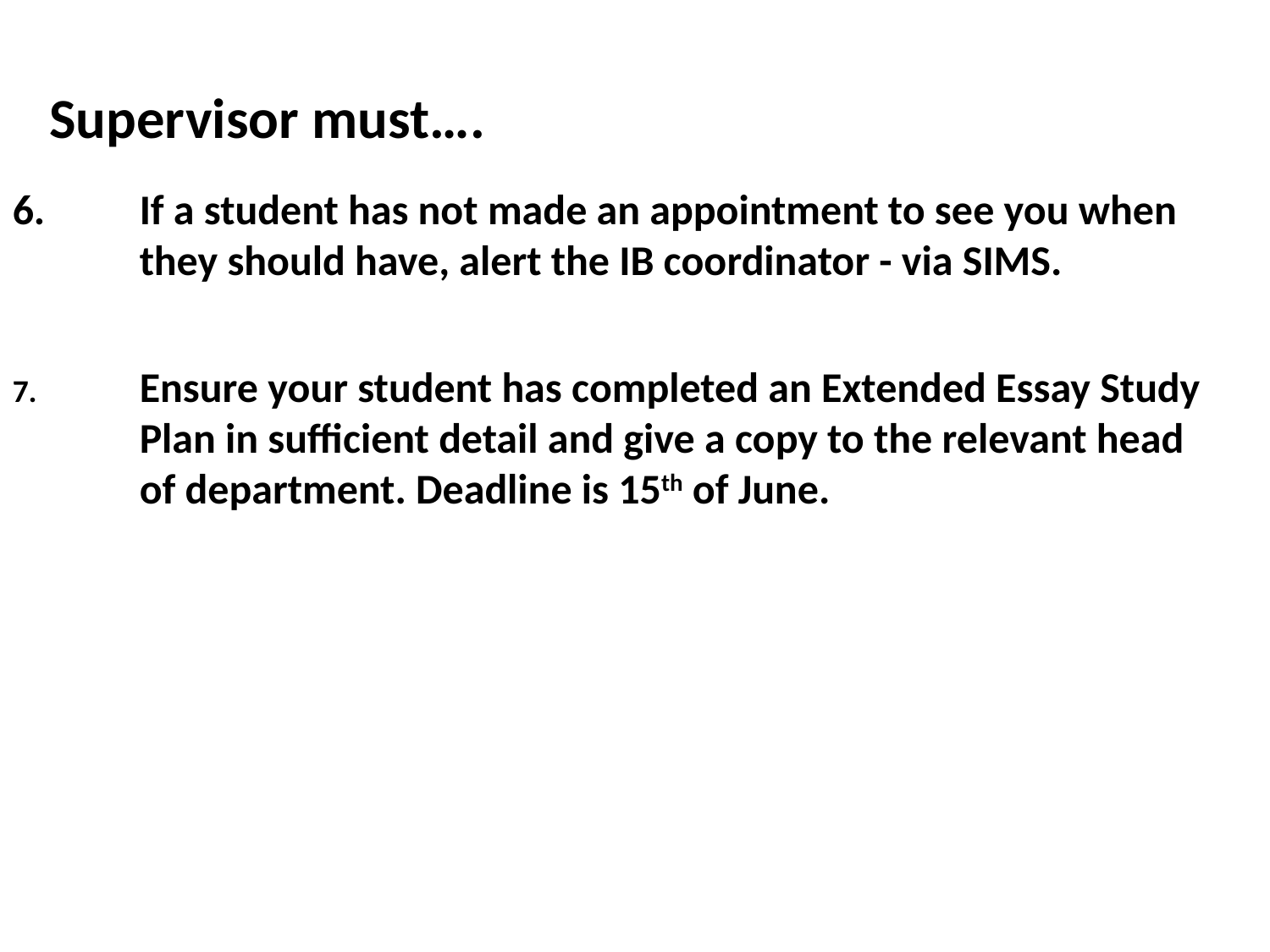

Supervisor must….
6.	If a student has not made an appointment to see you when 	they should have, alert the IB coordinator - via SIMS.

7.	Ensure your student has completed an Extended Essay Study 	Plan in sufficient detail and give a copy to the relevant head 	of department. Deadline is 15th of June.